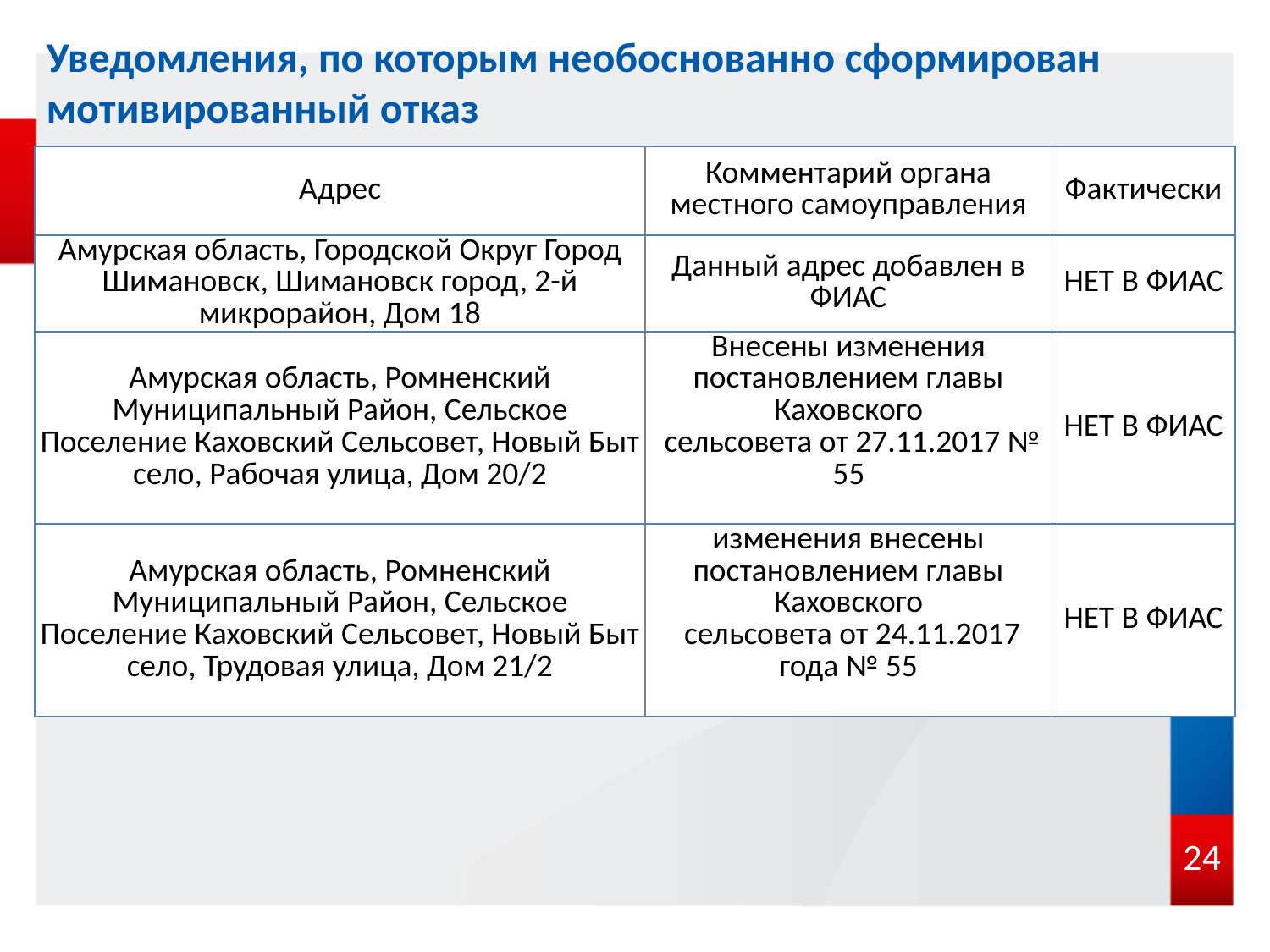

# Уведомления, по которым необоснованно сформирован мотивированный отказ
| Адрес | Комментарий органа местного самоуправления | Фактически |
| --- | --- | --- |
| Амурская область, Городской Округ Город Шимановск, Шимановск город, 2-й микрорайон, Дом 18 | Данный адрес добавлен в ФИАС | НЕТ В ФИАС |
| Амурская область, Ромненский Муниципальный Район, Сельское Поселение Каховский Сельсовет, Новый Быт село, Рабочая улица, Дом 20/2 | Внесены изменения постановлением главы Каховского сельсовета от 27.11.2017 № 55 | НЕТ В ФИАС |
| Амурская область, Ромненский Муниципальный Район, Сельское Поселение Каховский Сельсовет, Новый Быт село, Трудовая улица, Дом 21/2 | изменения внесены постановлением главы Каховского сельсовета от 24.11.2017 года № 55 | НЕТ В ФИАС |
24